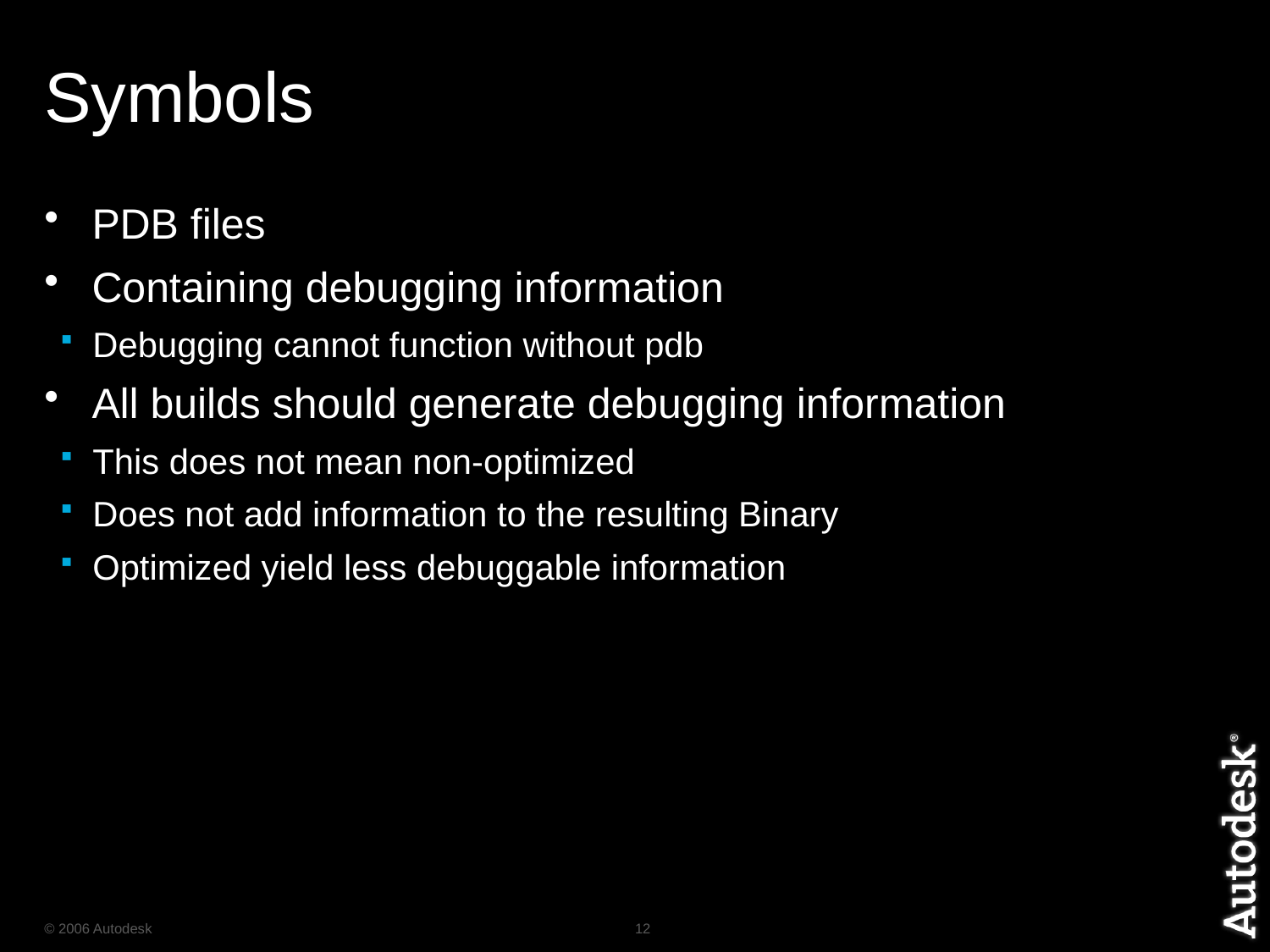

# Symbols
PDB files
Containing debugging information
Debugging cannot function without pdb
All builds should generate debugging information
This does not mean non-optimized
Does not add information to the resulting Binary
Optimized yield less debuggable information